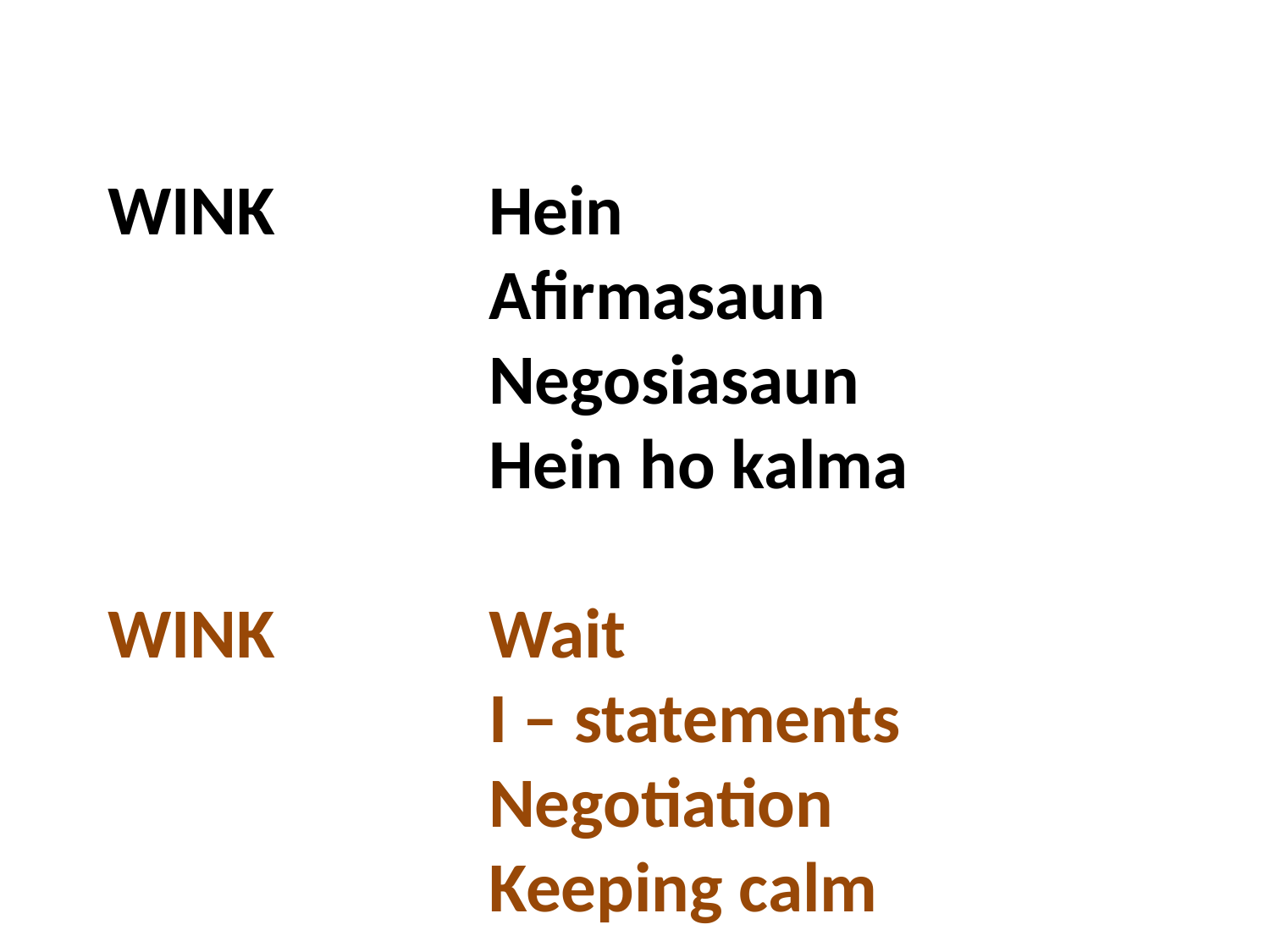

WINK		Hein
			Afirmasaun
			Negosiasaun
			Hein ho kalma
WINK 		Wait
			I – statements
			Negotiation
			Keeping calm